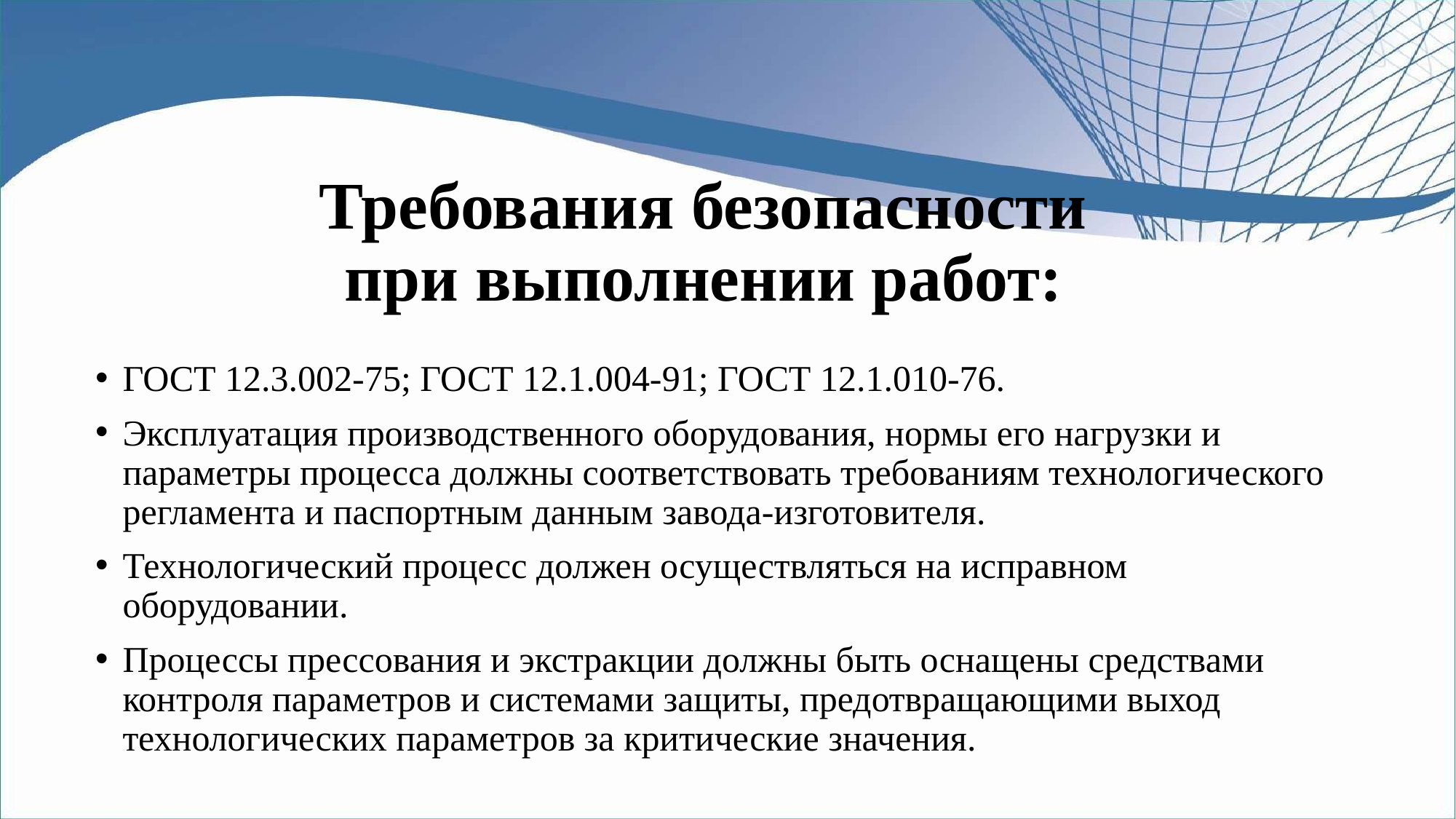

# Требования безопасности при выполнении работ:
ГОСТ 12.3.002-75; ГОСТ 12.1.004-91; ГОСТ 12.1.010-76.
Эксплуатация производственного оборудования, нормы его нагрузки и параметры процесса должны соответствовать требованиям технологического регламента и паспортным данным завода-изготовителя.
Технологический процесс должен осуществляться на исправном оборудовании.
Процессы прессования и экстракции должны быть оснащены средствами контроля параметров и системами защиты, предотвращающими выход технологических параметров за критические значения.